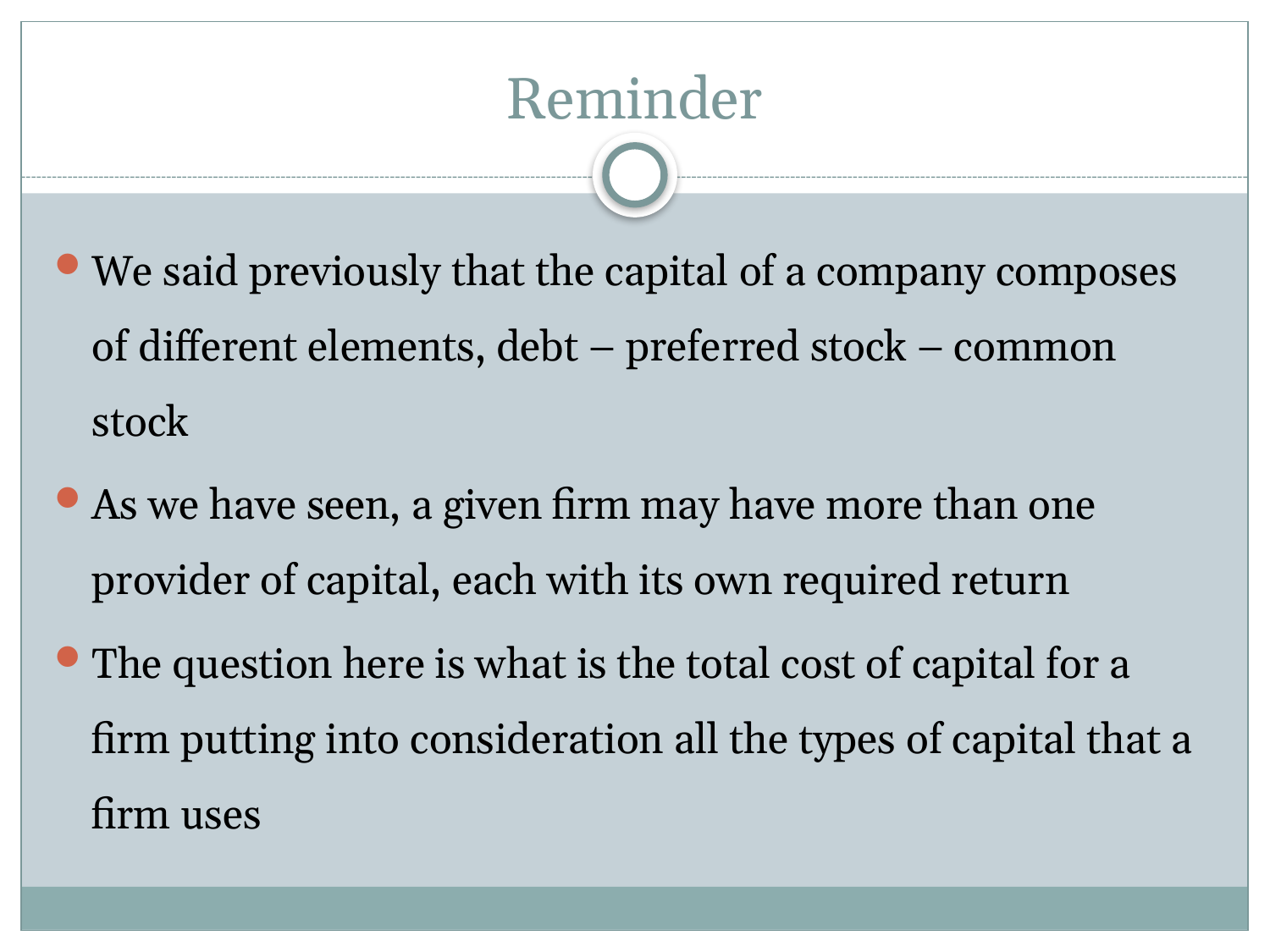

# Reminder
We said previously that the capital of a company composes of different elements, debt – preferred stock – common stock
As we have seen, a given firm may have more than one provider of capital, each with its own required return
The question here is what is the total cost of capital for a firm putting into consideration all the types of capital that a firm uses